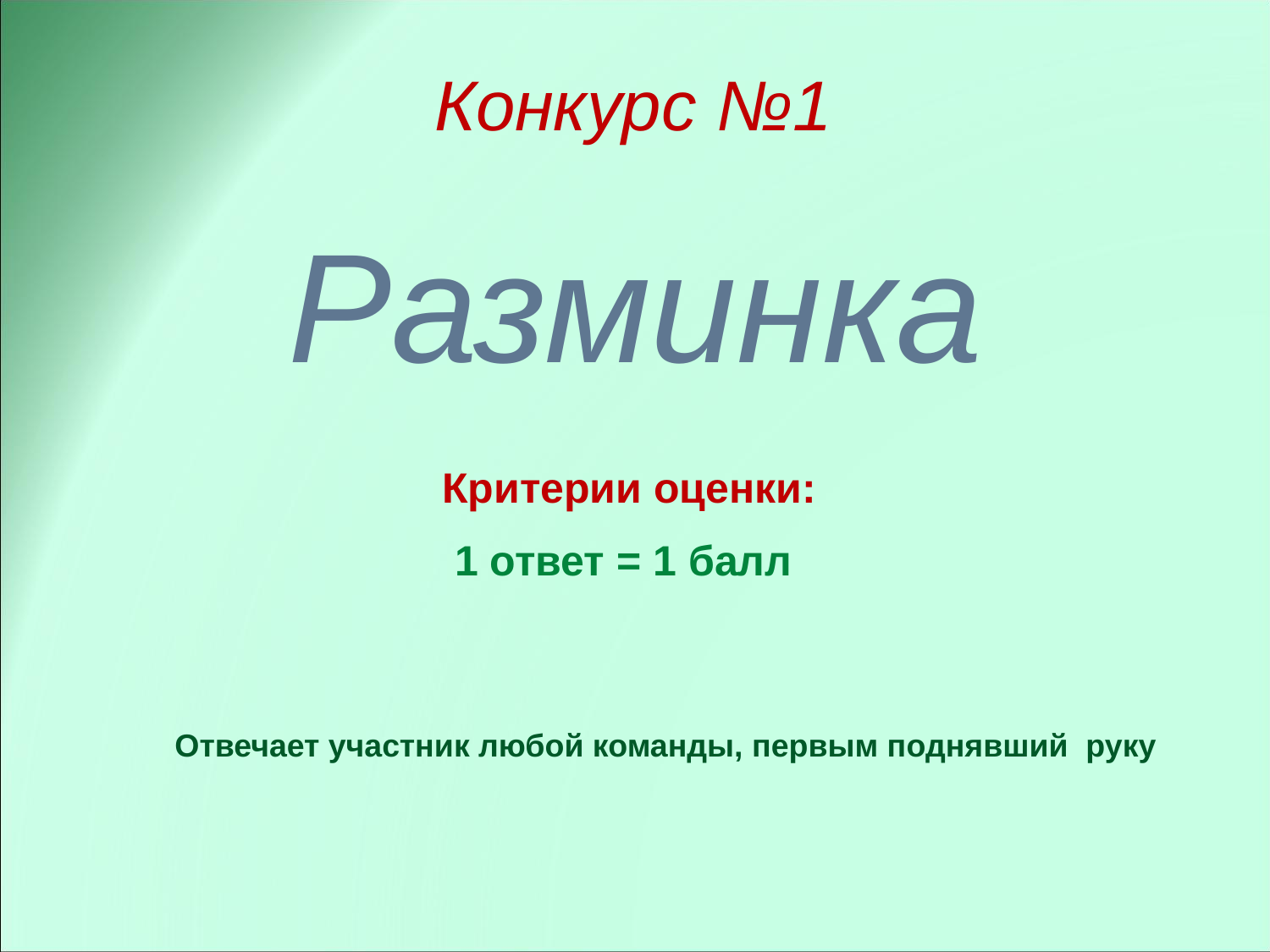

# Конкурс №1
Разминка
Критерии оценки:
1 ответ = 1 балл
Отвечает участник любой команды, первым поднявший  руку